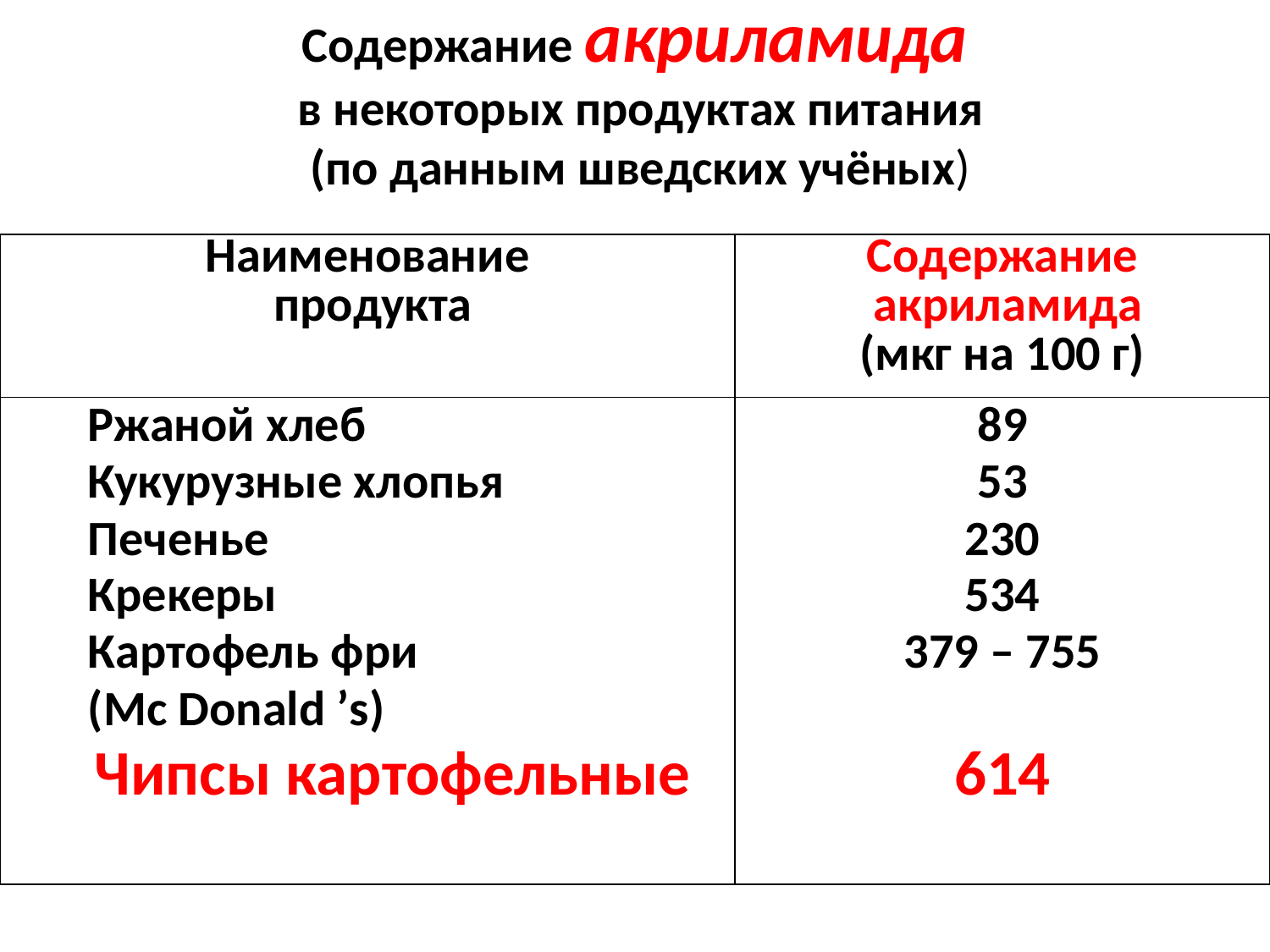

# Содержание акриламида в некоторых продуктах питания (по данным шведских учёных)
| Наименование продукта | Содержание акриламида (мкг на 100 г) |
| --- | --- |
| Ржаной хлеб Кукурузные хлопья Печенье Крекеры Картофель фри (Mc Donald ’s) Чипсы картофельные | 89 53 230 534 379 – 755 614 |